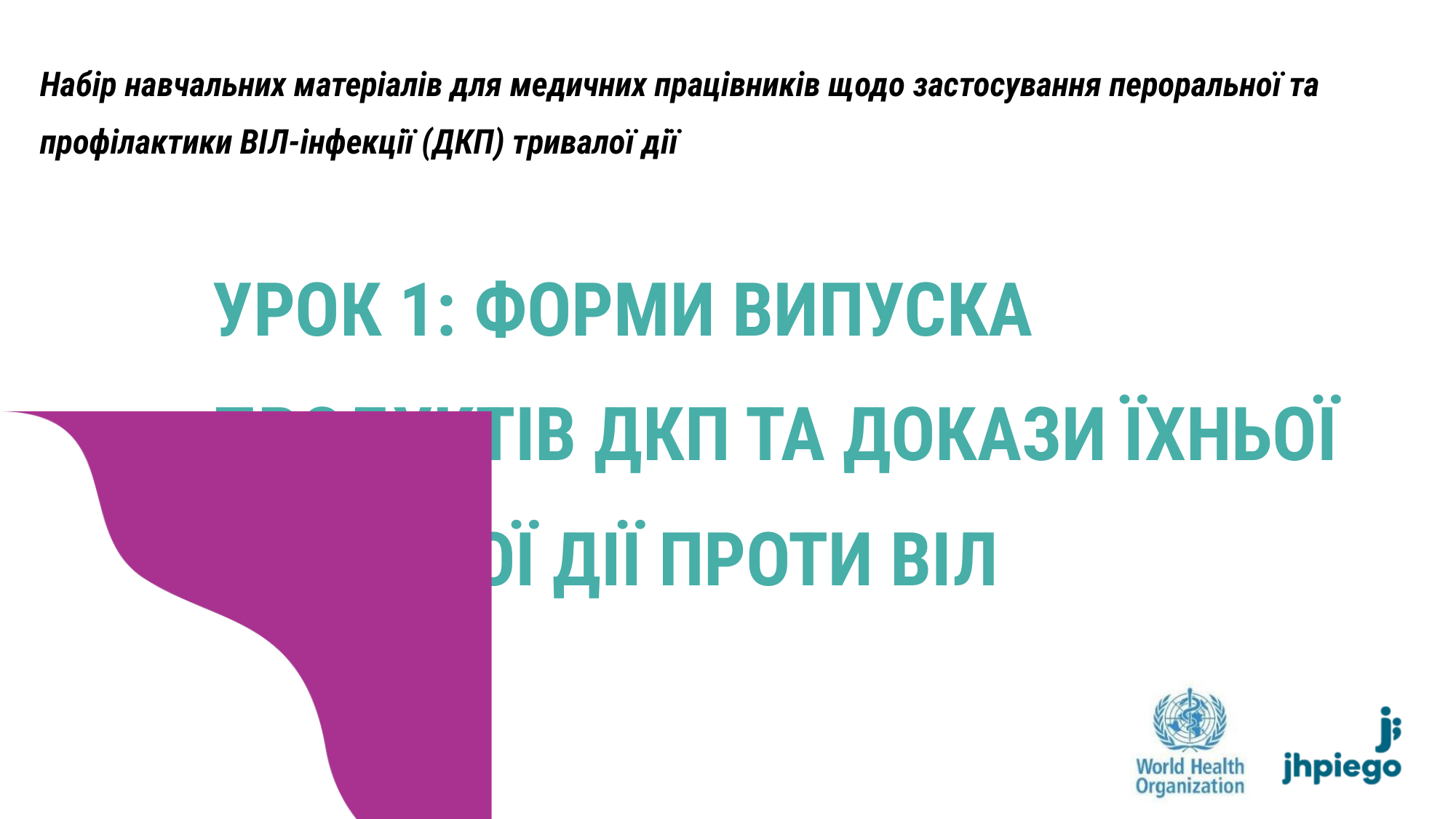

Набір навчальних матеріалів для медичних працівників щодо застосування пероральної та профілактики ВІЛ-інфекції (ДКП) тривалої дії
УРОК 1: ФОРМИ ВИПУСКА ПРОДУКТІВ ДКП ТА ДОКАЗИ ЇХНЬОЇ ЗАХИСНОЇ ДІЇ ПРОТИ ВІЛ